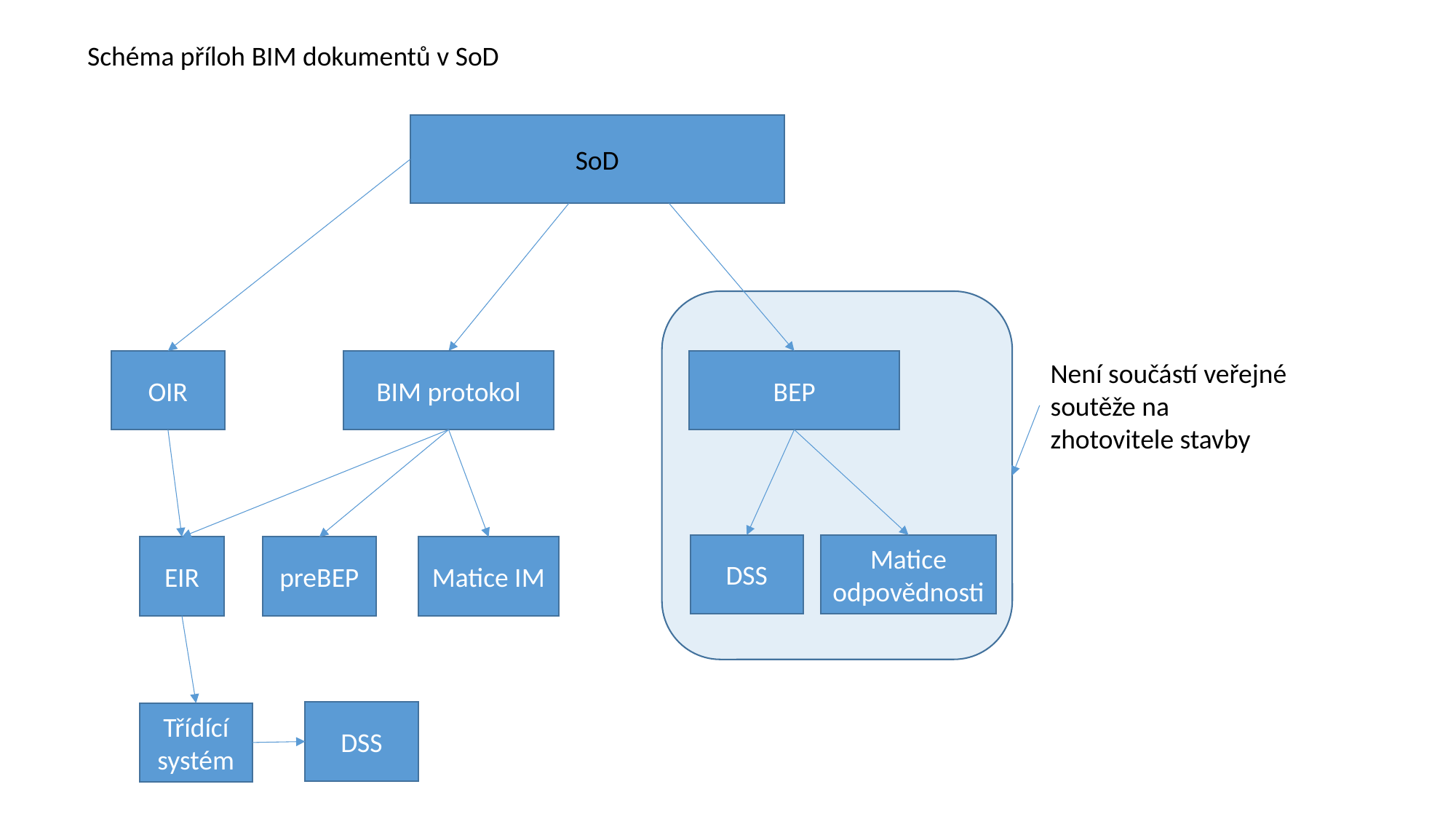

Schéma příloh BIM dokumentů v SoD
SoD

OIR
BIM protokol
BEP
Není součástí veřejné soutěže na zhotovitele stavby
DSS
Matice odpovědnosti
EIR
preBEP
Matice IM
DSS
Třídící systém